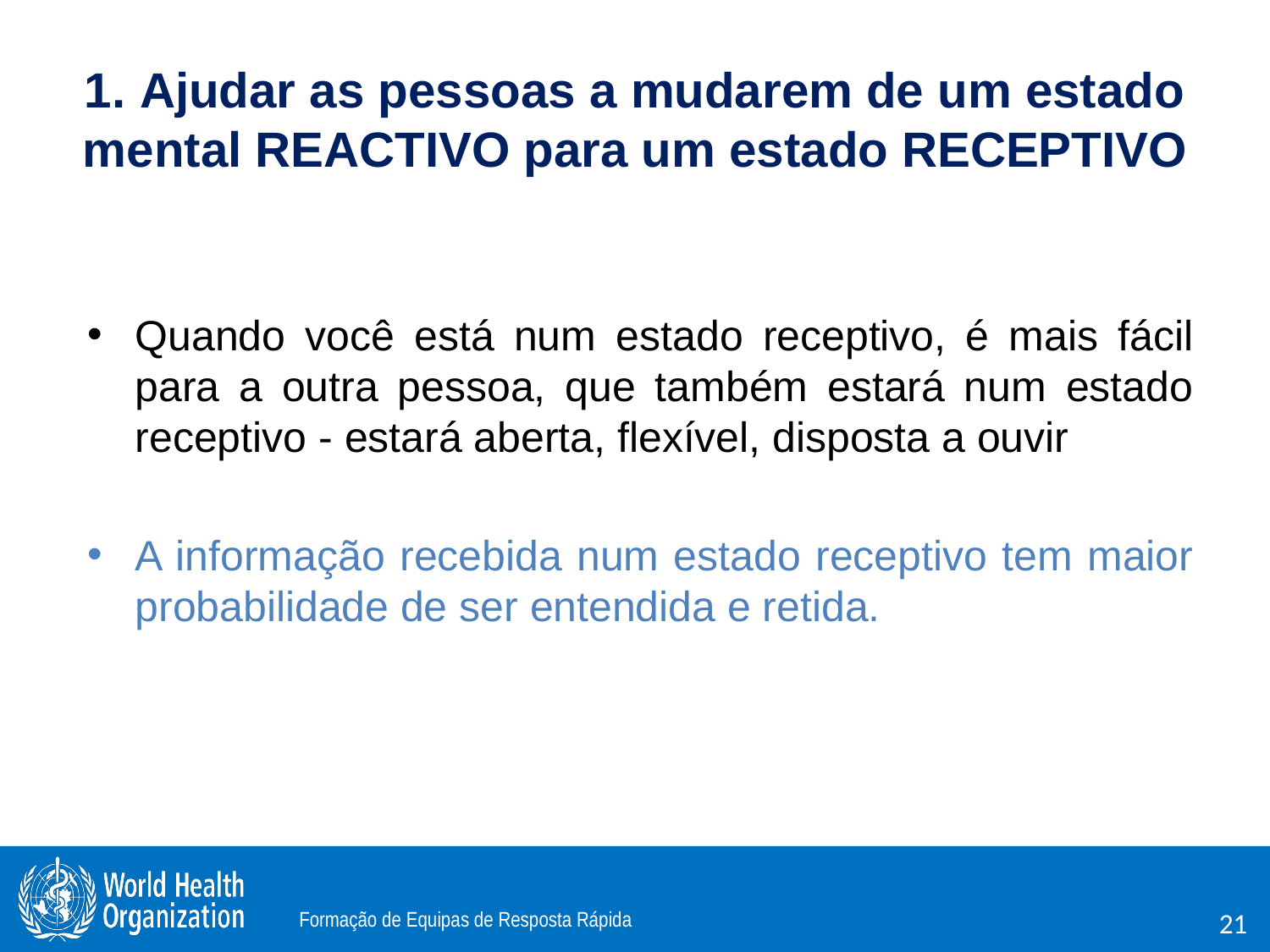

# 1. Ajudar as pessoas a mudarem de um estado mental REACTIVO para um estado RECEPTIVO
Quando você está num estado receptivo, é mais fácil para a outra pessoa, que também estará num estado receptivo - estará aberta, flexível, disposta a ouvir

A informação recebida num estado receptivo tem maior probabilidade de ser entendida e retida.